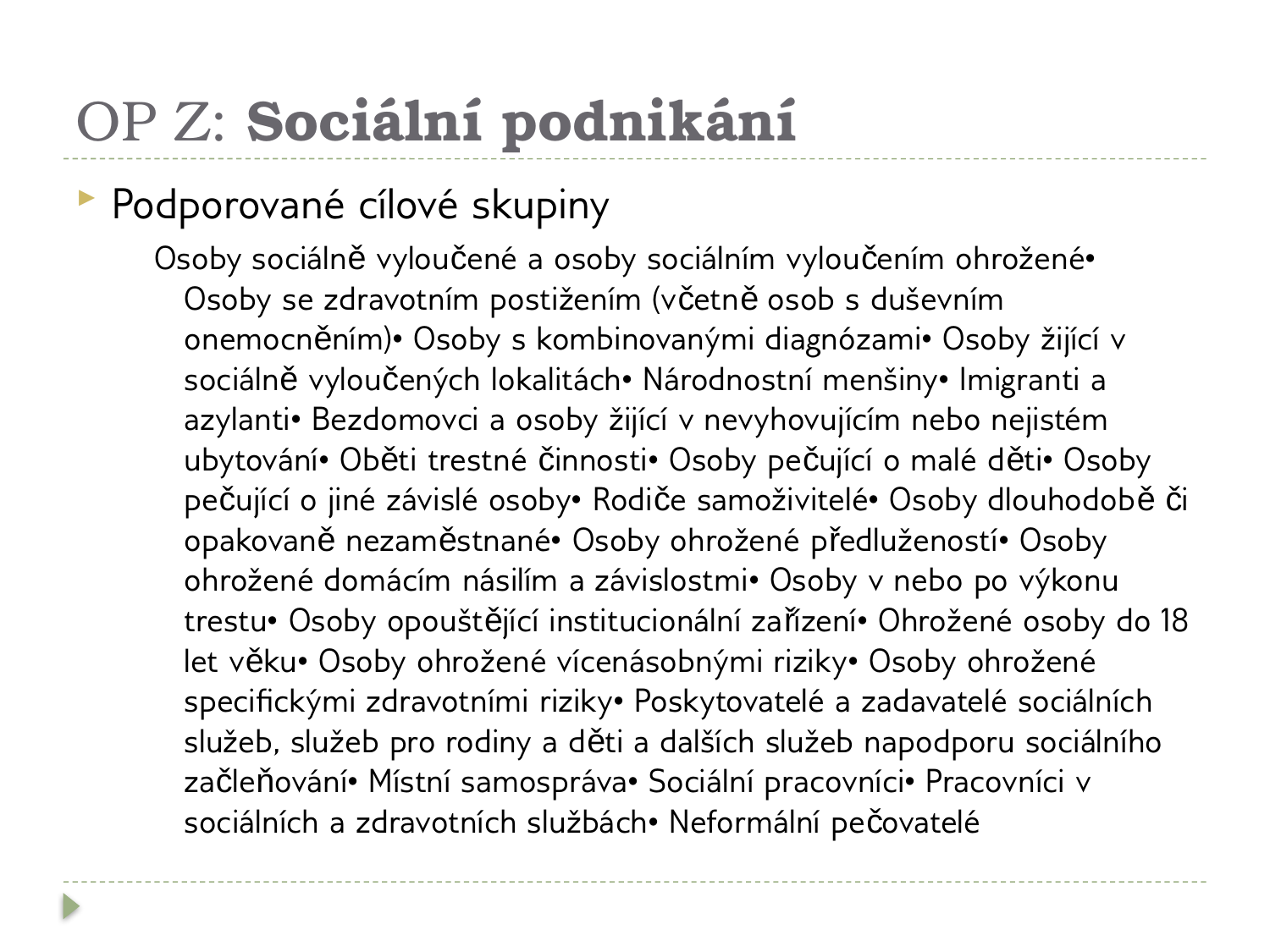

# OP Z: Sociální podnikání
Podporované cílové skupiny
Osoby sociálně vyloučené a osoby sociálním vyloučením ohrožené• Osoby se zdravotním postižením (včetně osob s duševním onemocněním)• Osoby s kombinovanými diagnózami• Osoby žijící v sociálně vyloučených lokalitách• Národnostní menšiny• Imigranti a azylanti• Bezdomovci a osoby žijící v nevyhovujícím nebo nejistém ubytování• Oběti trestné činnosti• Osoby pečující o malé děti• Osoby pečující o jiné závislé osoby• Rodiče samoživitelé• Osoby dlouhodobě či opakovaně nezaměstnané• Osoby ohrožené předlužeností• Osoby ohrožené domácím násilím a závislostmi• Osoby v nebo po výkonu trestu• Osoby opouštějící institucionální zařízení• Ohrožené osoby do 18 let věku• Osoby ohrožené vícenásobnými riziky• Osoby ohrožené specifickými zdravotními riziky• Poskytovatelé a zadavatelé sociálních služeb, služeb pro rodiny a děti a dalších služeb napodporu sociálního začleňování• Místní samospráva• Sociální pracovníci• Pracovníci v sociálních a zdravotních službách• Neformální pečovatelé